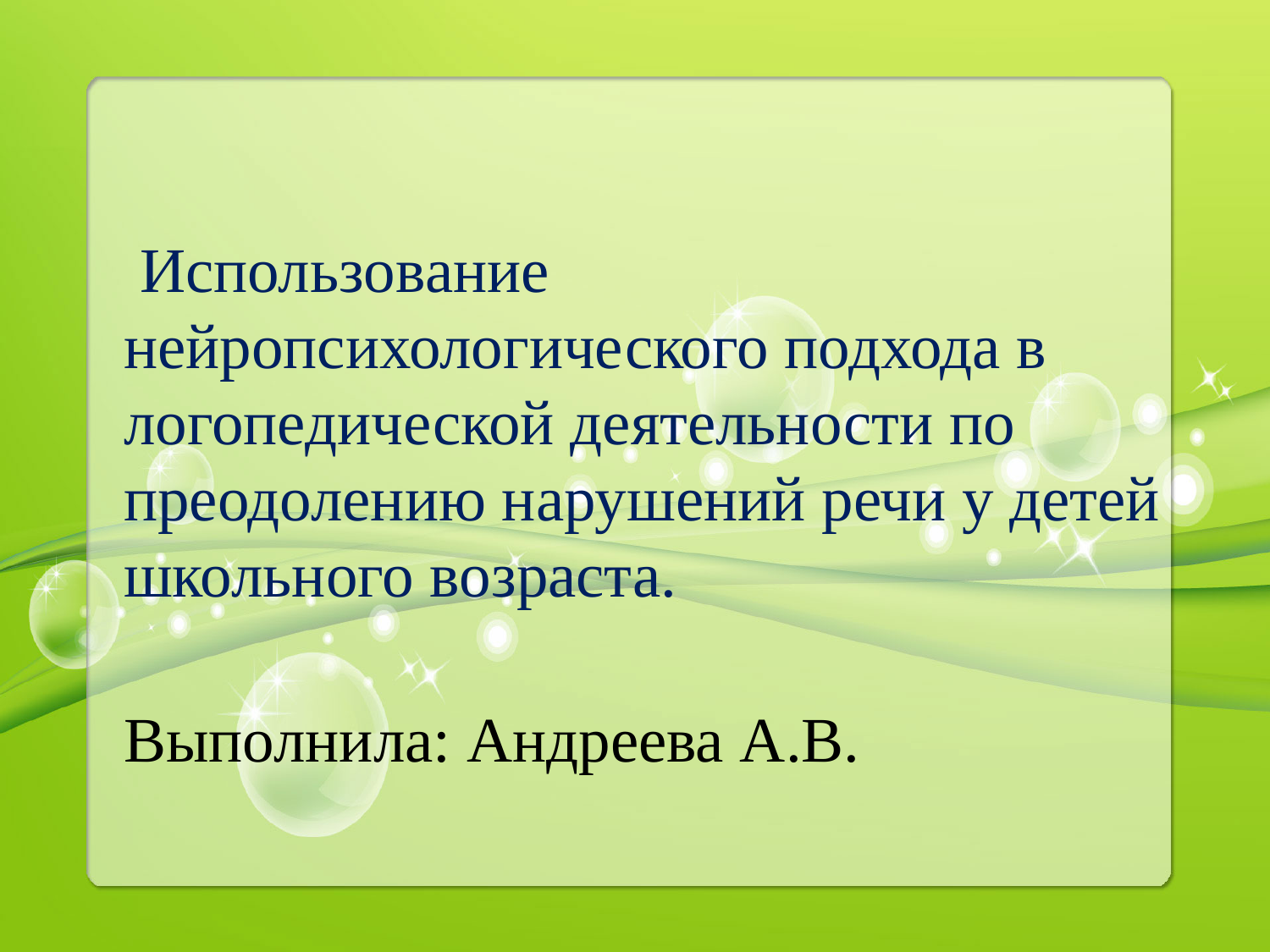

#
    Использование нейропсихологического подхода в  логопедической деятельности по преодолению нарушений речи у детей школьного возраста.
                                                         Выполнила: Андреева А.В.